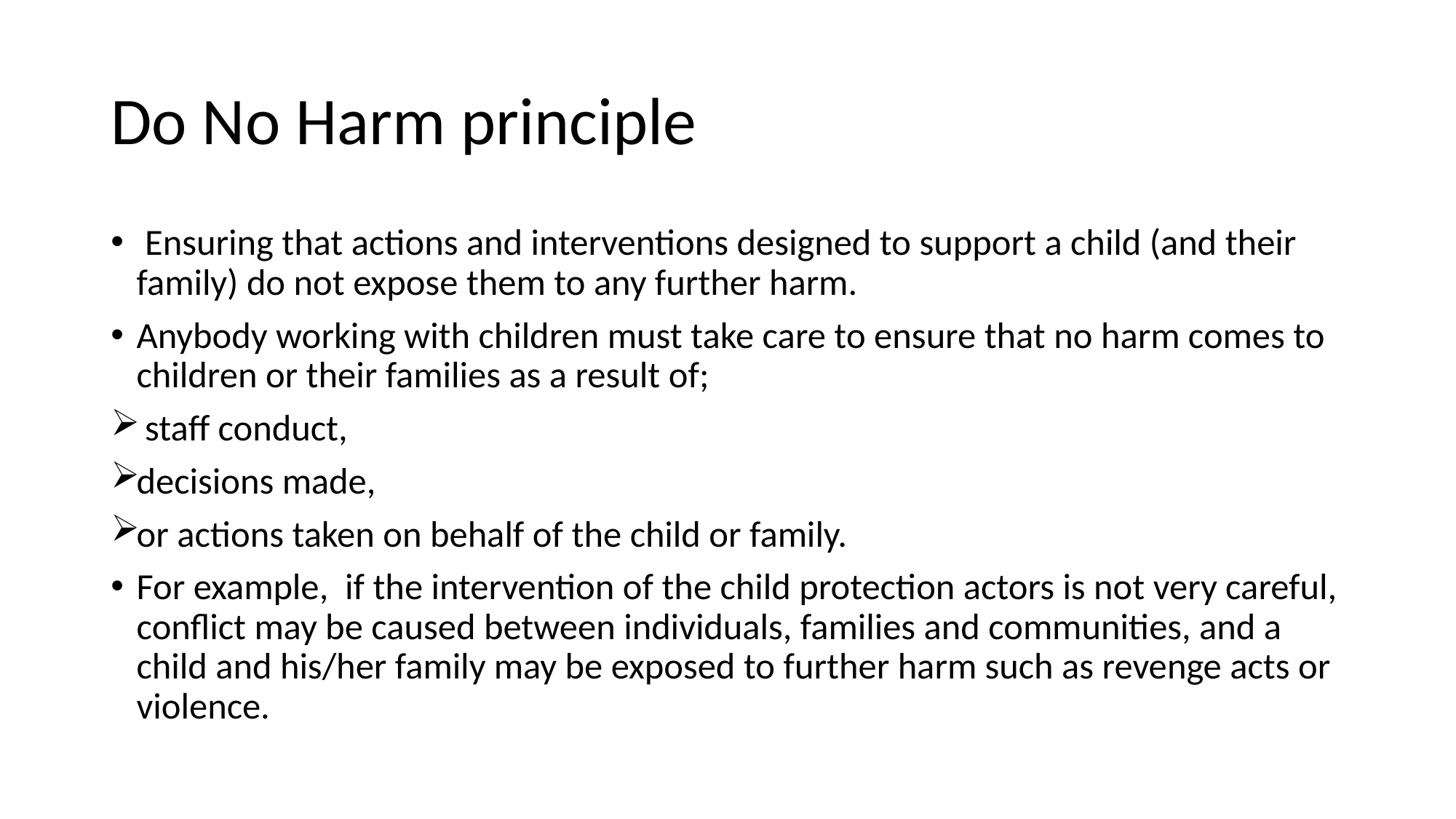

# Do No Harm principle
 Ensuring that actions and interventions designed to support a child (and their family) do not expose them to any further harm.
Anybody working with children must take care to ensure that no harm comes to children or their families as a result of;
 staff conduct,
decisions made,
or actions taken on behalf of the child or family.
For example,  if the intervention of the child protection actors is not very careful, conflict may be caused between individuals, families and communities, and a child and his/her family may be exposed to further harm such as revenge acts or violence.